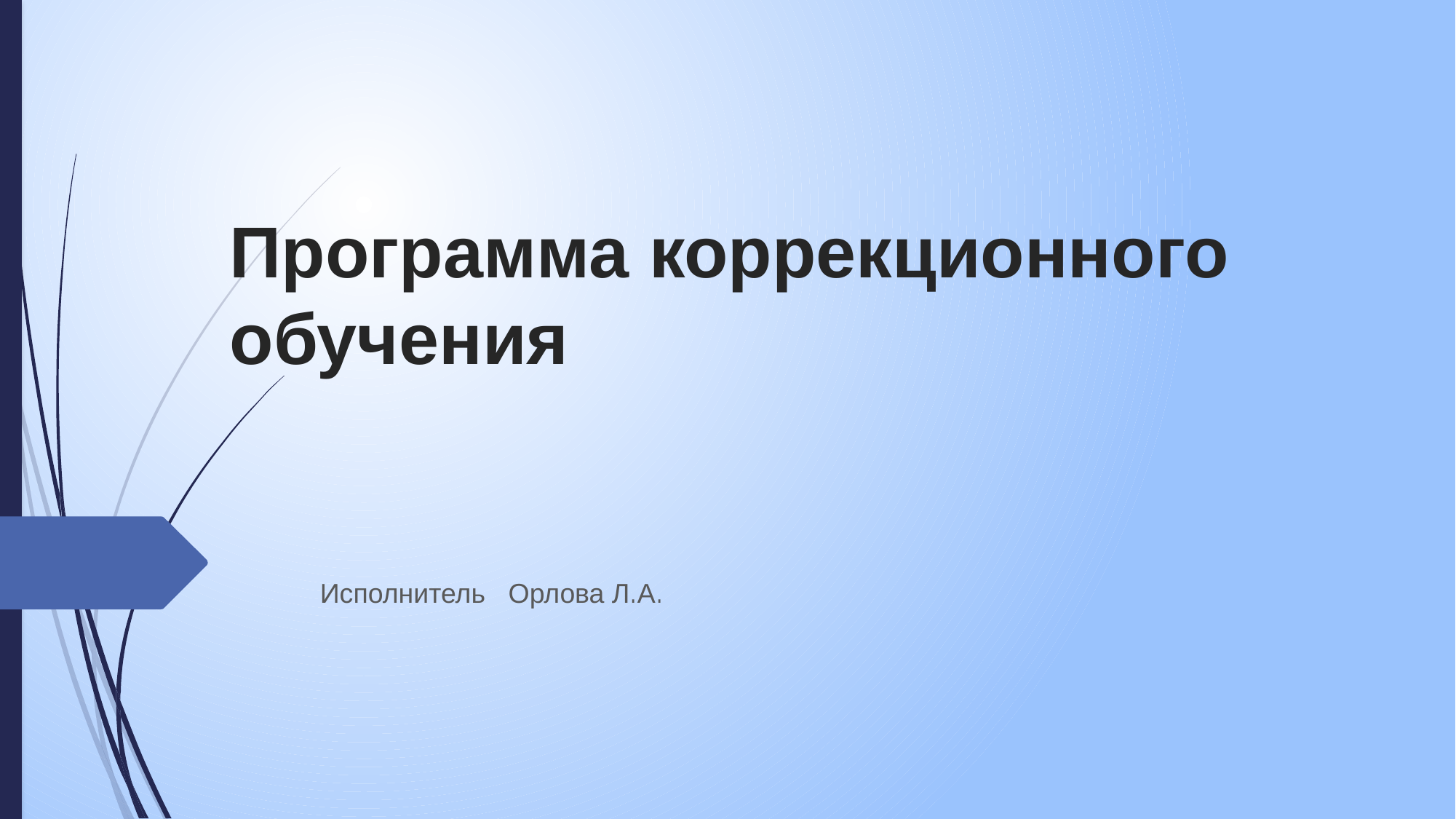

# Программа коррекционного обучения
Исполнитель   Орлова Л.А.